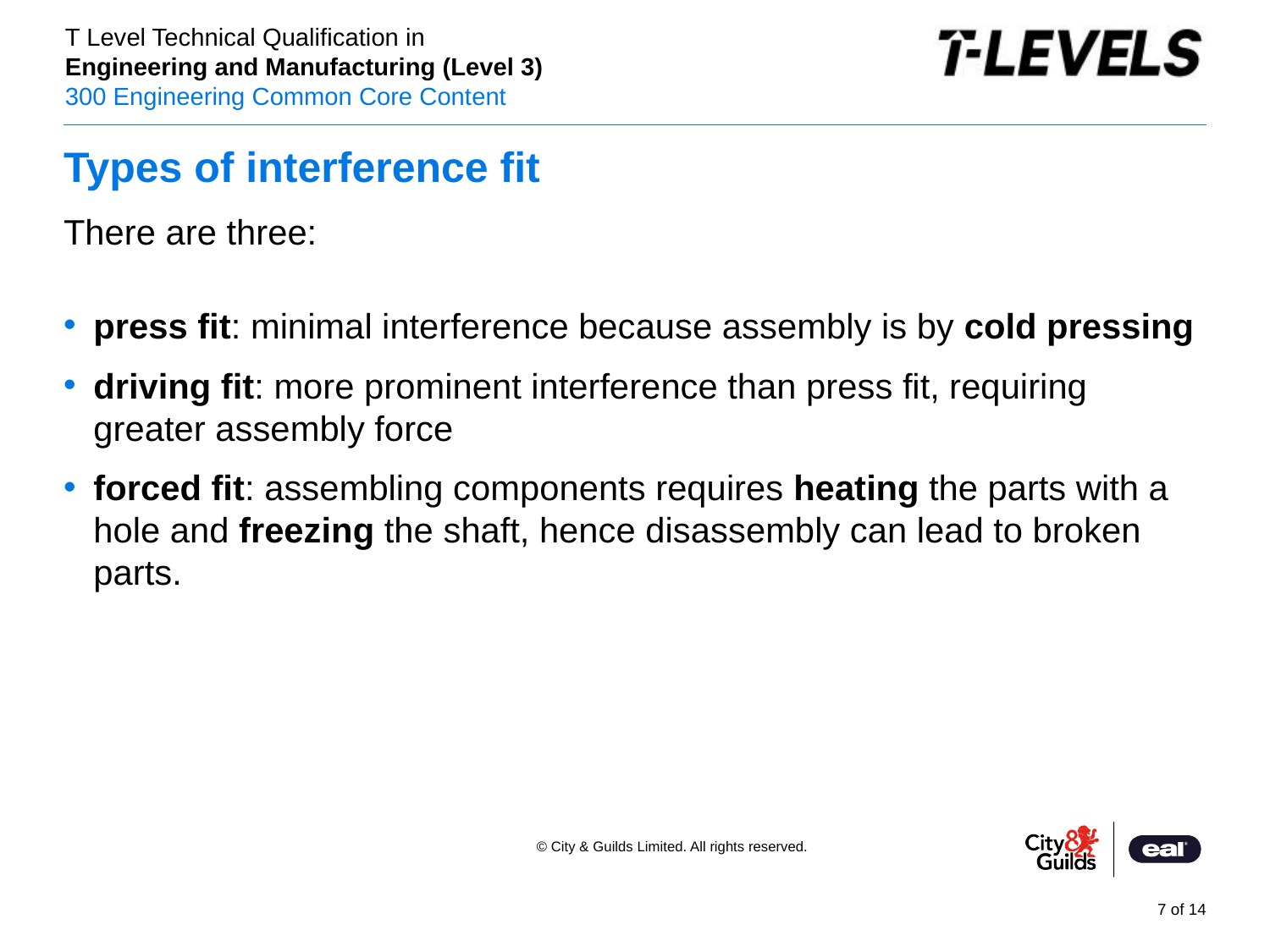

# Types of interference fit
There are three:

press fit: minimal interference because assembly is by cold pressing
driving fit: more prominent interference than press fit, requiring greater assembly force
forced fit: assembling components requires heating the parts with a hole and freezing the shaft, hence disassembly can lead to broken parts.